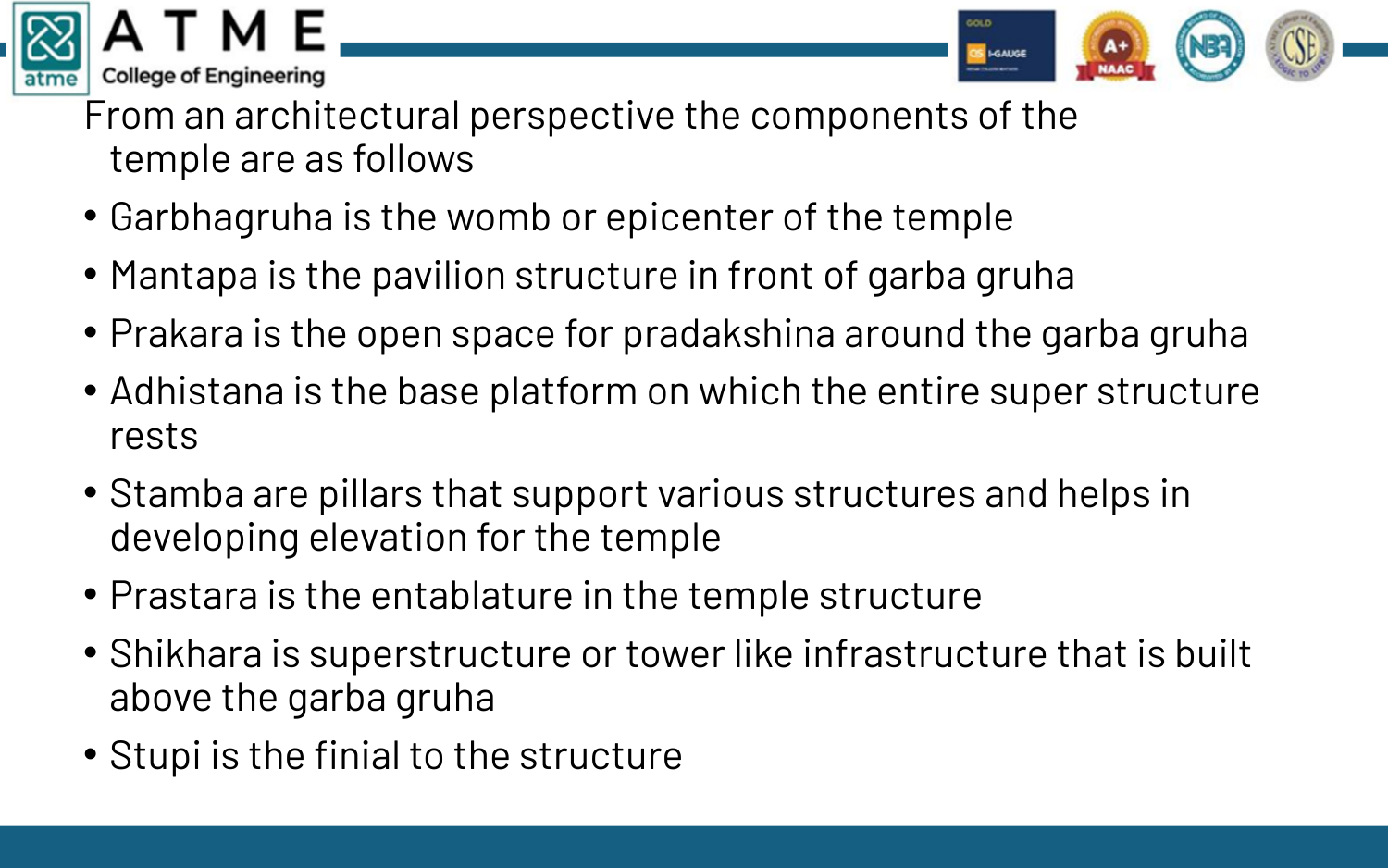

From an architectural perspective the components of the temple are as follows
Garbhagruha is the womb or epicenter of the temple
Mantapa is the pavilion structure in front of garba gruha
Prakara is the open space for pradakshina around the garba gruha
Adhistana is the base platform on which the entire super structure rests
Stamba are pillars that support various structures and helps in developing elevation for the temple
Prastara is the entablature in the temple structure
Shikhara is superstructure or tower like infrastructure that is built above the garba gruha
Stupi is the finial to the structure